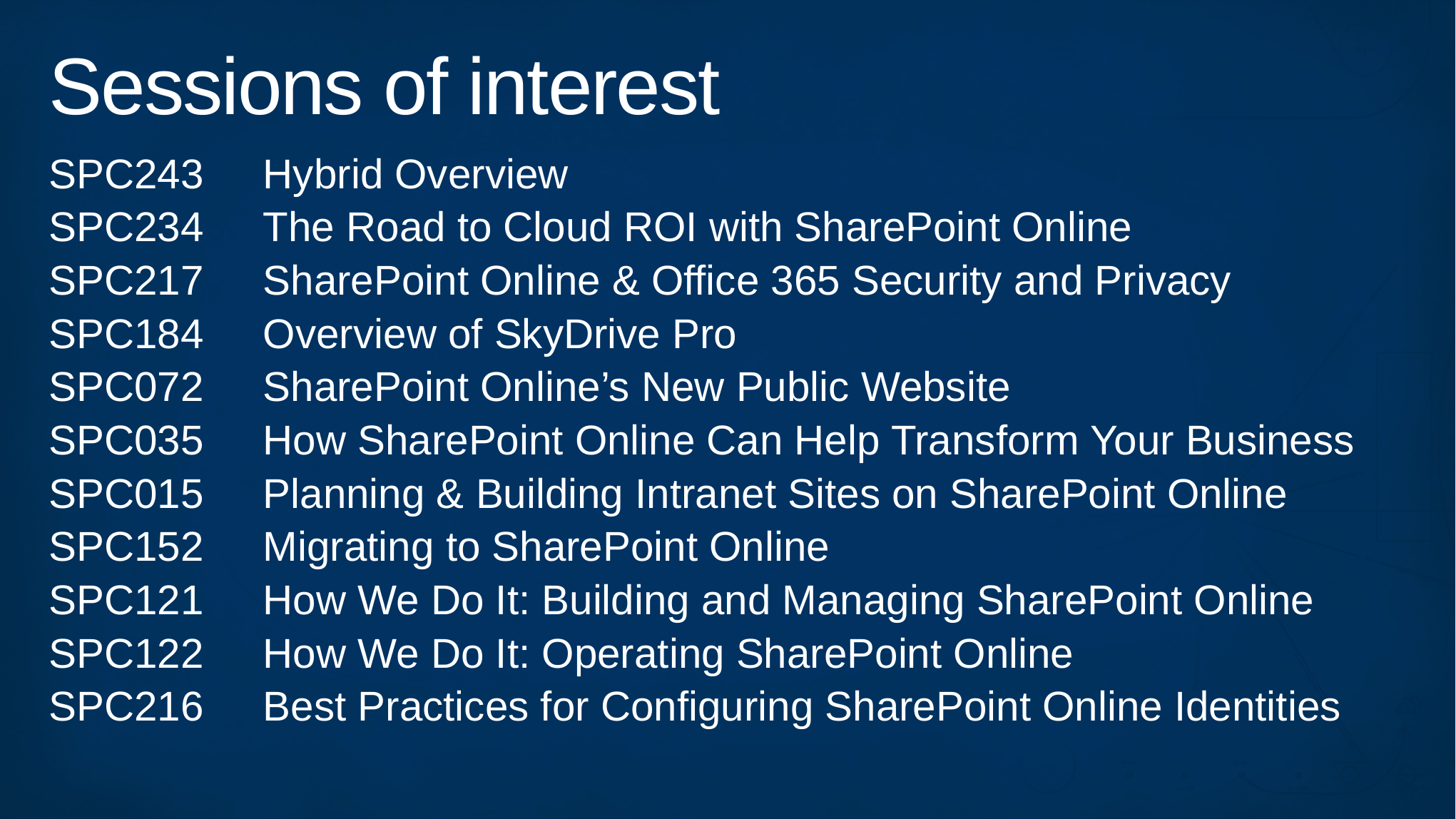

# Sessions of interest
SPC243	Hybrid Overview
SPC234	The Road to Cloud ROI with SharePoint Online
SPC217	SharePoint Online & Office 365 Security and Privacy
SPC184	Overview of SkyDrive Pro
SPC072	SharePoint Online’s New Public Website
SPC035	How SharePoint Online Can Help Transform Your Business
SPC015	Planning & Building Intranet Sites on SharePoint Online
SPC152	Migrating to SharePoint Online
SPC121	How We Do It: Building and Managing SharePoint Online
SPC122	How We Do It: Operating SharePoint Online
SPC216	Best Practices for Configuring SharePoint Online Identities